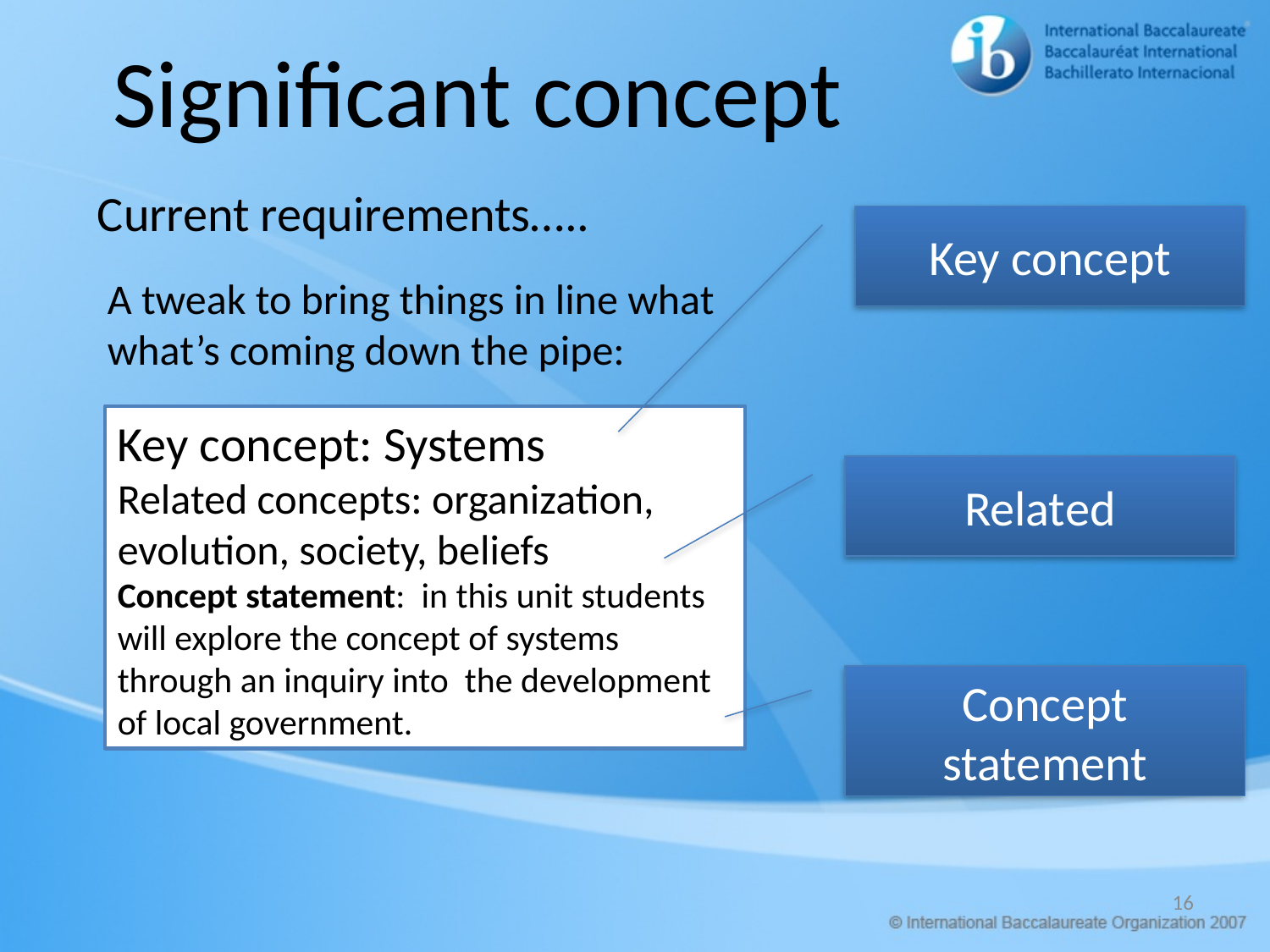

Significant concept
Current requirements…..
Key concept
A tweak to bring things in line what what’s coming down the pipe:

Key concept: Systems
Related concepts: organization, evolution, society, beliefs
Concept statement:  in this unit students will explore the concept of systems through an inquiry into  the development of local government.
Related
Concept statement
16